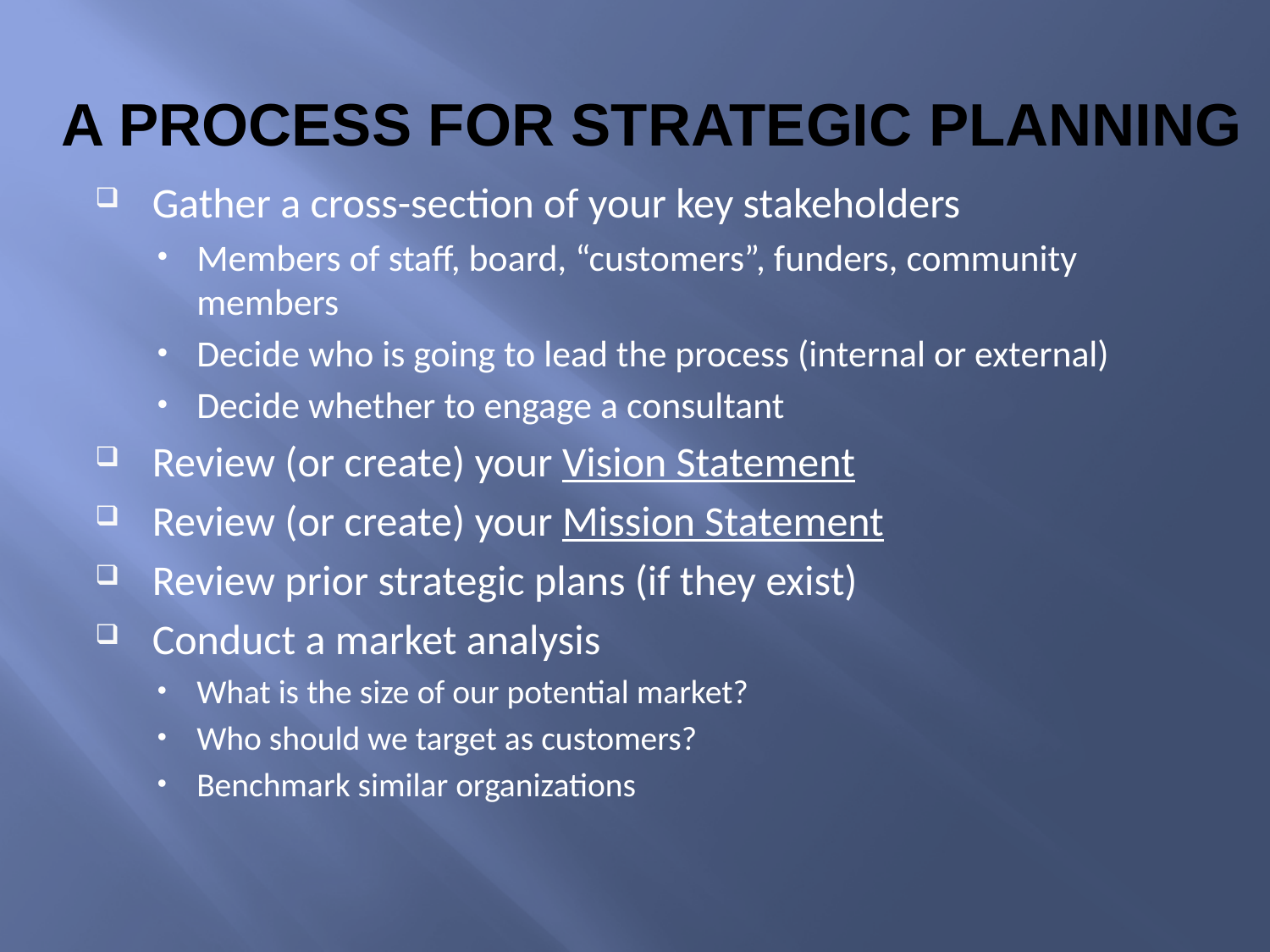

# A PROCESS FOR STRATEGIC PLANNING
Gather a cross-section of your key stakeholders
Members of staff, board, “customers”, funders, community members
Decide who is going to lead the process (internal or external)
Decide whether to engage a consultant
Review (or create) your Vision Statement
Review (or create) your Mission Statement
Review prior strategic plans (if they exist)
Conduct a market analysis
What is the size of our potential market?
Who should we target as customers?
Benchmark similar organizations